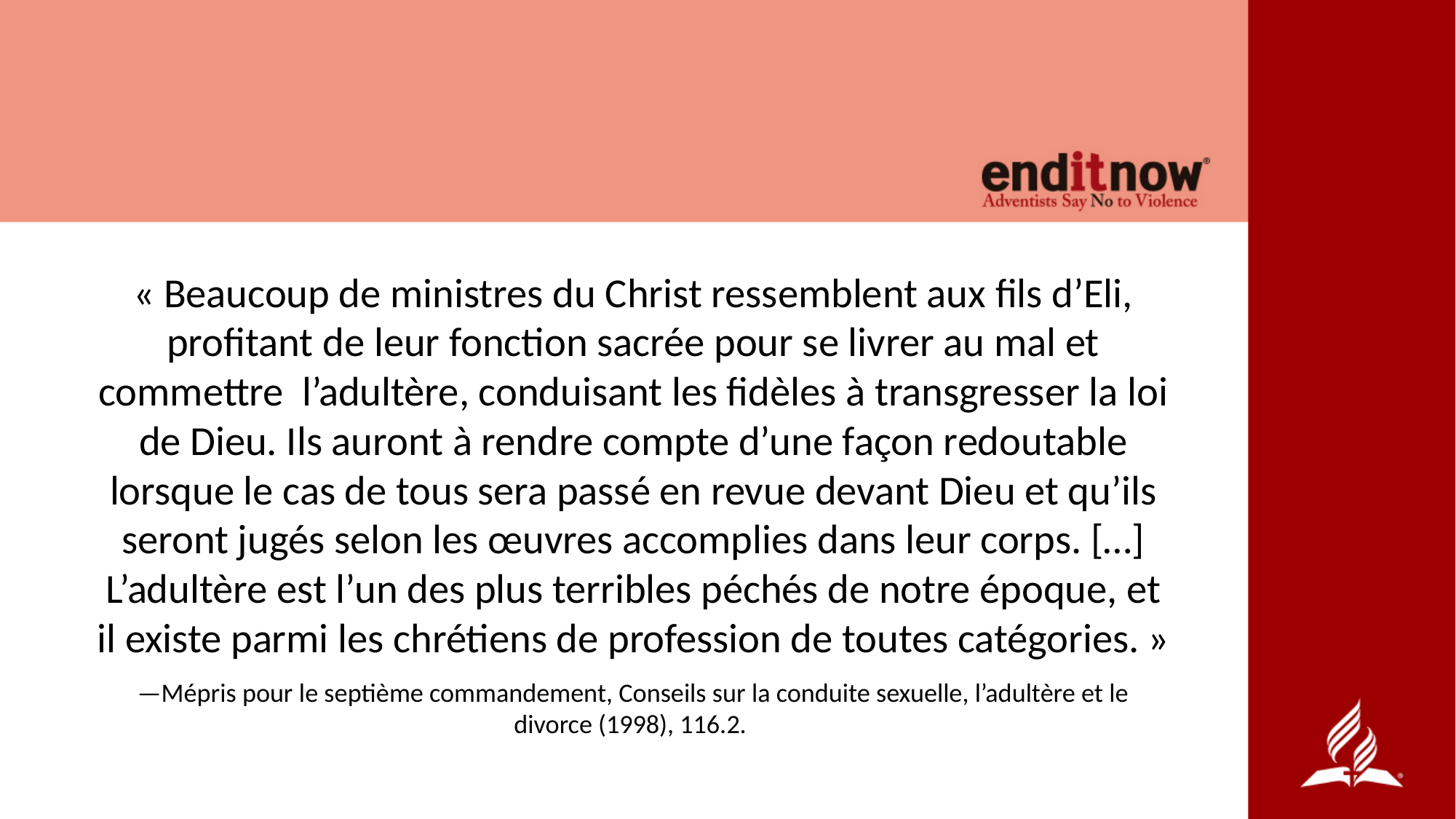

« Beaucoup de ministres du Christ ressemblent aux fils d’Eli, profitant de leur fonction sacrée pour se livrer au mal et commettre  l’adultère, conduisant les fidèles à transgresser la loi de Dieu. Ils auront à rendre compte d’une façon redoutable lorsque le cas de tous sera passé en revue devant Dieu et qu’ils seront jugés selon les œuvres accomplies dans leur corps. […] L’adultère est l’un des plus terribles péchés de notre époque, et il existe parmi les chrétiens de profession de toutes catégories. »
—Mépris pour le septième commandement, Conseils sur la conduite sexuelle, l’adultère et le divorce (1998), 116.2.